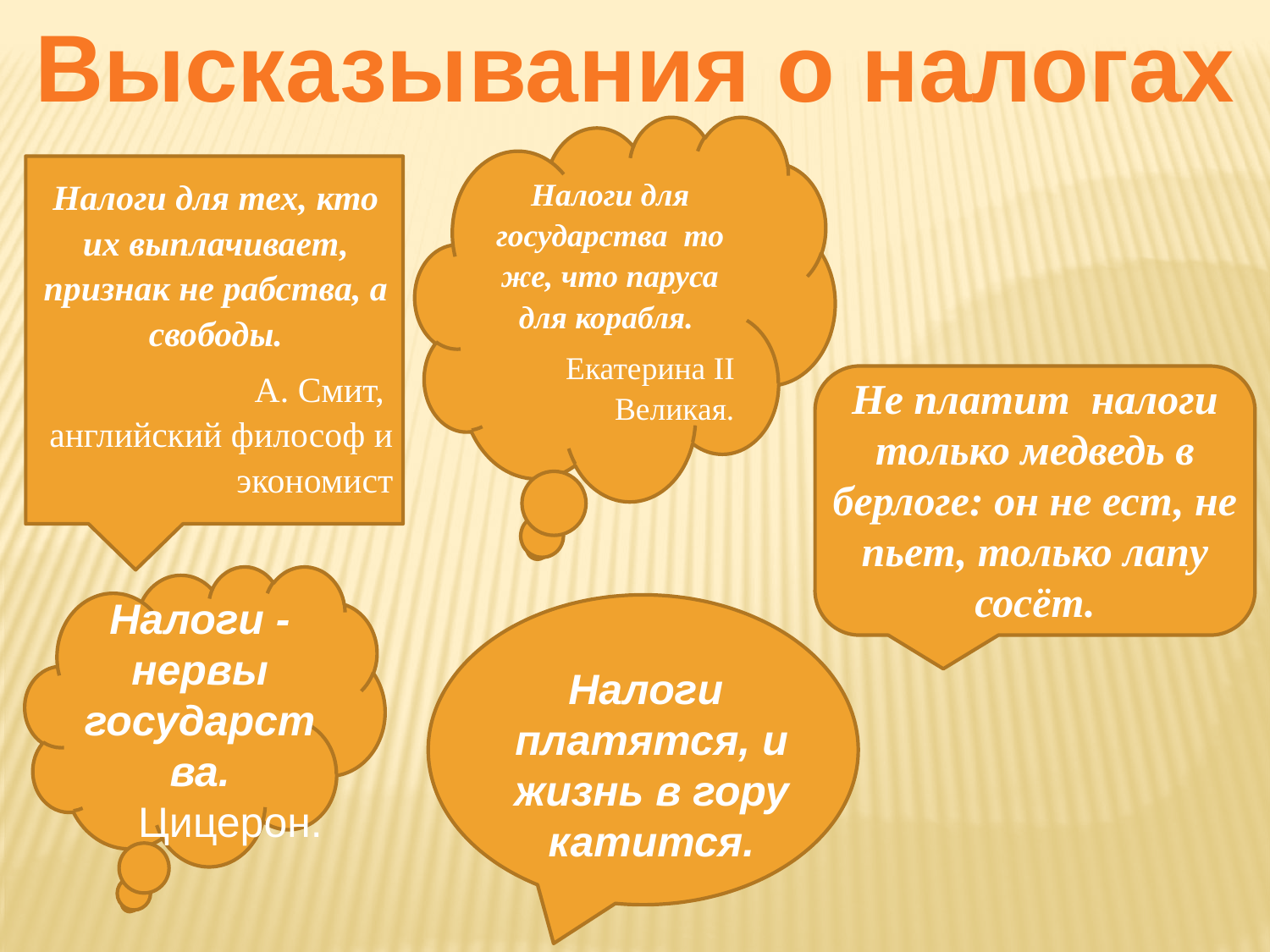

Высказывания о налогах
Налоги для государства  то же, что паруса для корабля.
Екатерина II Великая.

Налоги для тех, кто их выплачивает, признак не рабства, а свободы.
А. Смит,
английский философ и экономист

Не платит  налоги только медведь в берлоге: он не ест, не пьет, только лапу сосёт.

Налоги - нервы государства.
Цицерон.

Налоги  платятся, и жизнь в гору катится.